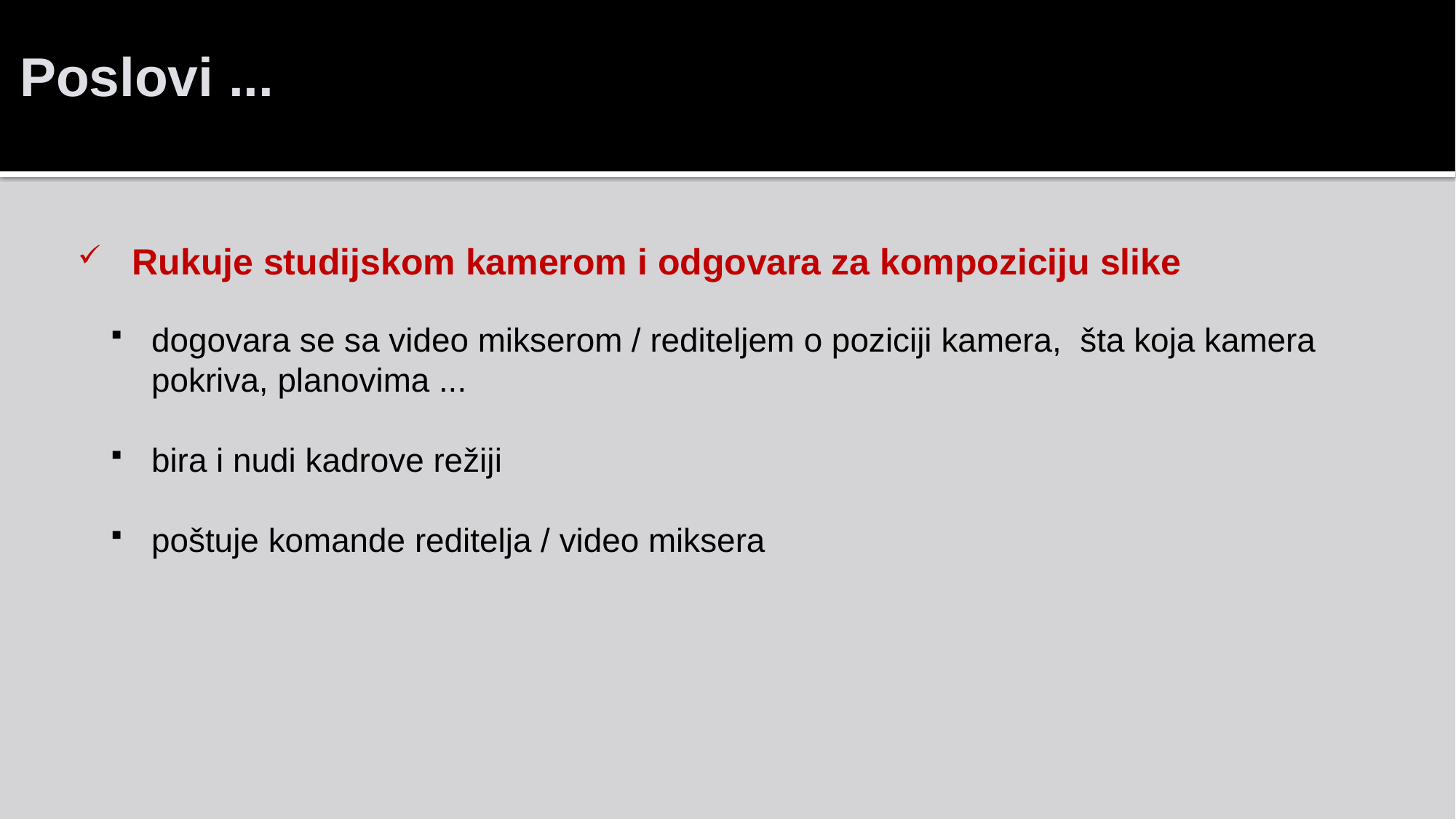

Poslovi ...
Rukuje studijskom kamerom i odgovara za kompoziciju slike

dogovara se sa video mikserom / rediteljem o poziciji kamera,  šta koja kamera pokriva, planovima ...

bira i nudi kadrove režiji

poštuje komande reditelja / video miksera